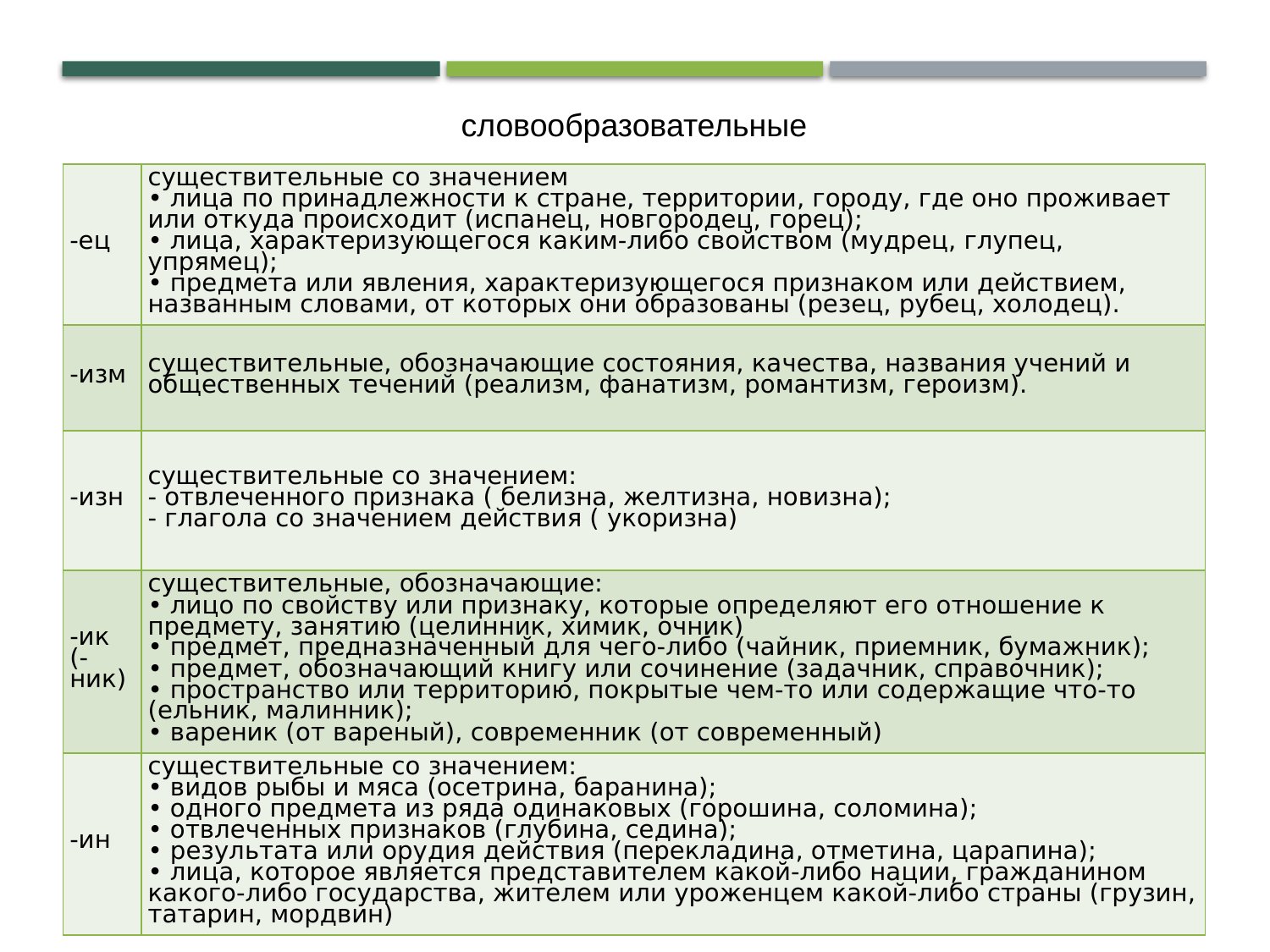

словообразовательные
| -ец | существительные со значением • лица по принадлежности к стране, территории, городу, где оно проживает или откуда происходит (испанец, новгородец, горец);  • лица, характеризующегося каким-либо свойством (мудрец, глупец, упрямец);  • предмета или явления, характеризующегося признаком или действием, названным словами, от которых они образованы (резец, рубец, холодец). |
| --- | --- |
| -изм | существительные, обозначающие состояния, качества, названия учений и общественных течений (реализм, фанатизм, романтизм, героизм). |
| -изн | существительные со значением:  - отвлеченного признака ( белизна, желтизна, новизна);  - глагола со значением действия ( укоризна) |
| -ик (-ник) | существительные, обозначающие:  • лицо по свойству или признаку, которые определяют его отношение к предмету, занятию (целинник, химик, очник)  • предмет, предназначенный для чего-либо (чайник, приемник, бумажник);  • предмет, обозначающий книгу или сочинение (задачник, справочник);  • пространство или территорию, покрытые чем-то или содержащие что-то (ельник, малинник); • вареник (от вареный), современник (от современный) |
| -ин | существительные со значением:  • видов рыбы и мяса (осетрина, баранина);  • одного предмета из ряда одинаковых (горошина, соломина);  • отвлеченных признаков (глубина, седина);  • результата или орудия действия (перекладина, отметина, царапина);  • лица, которое является представителем какой-либо нации, гражданином какого-либо государства, жителем или уроженцем какой-либо страны (грузин, татарин, мордвин) |
6